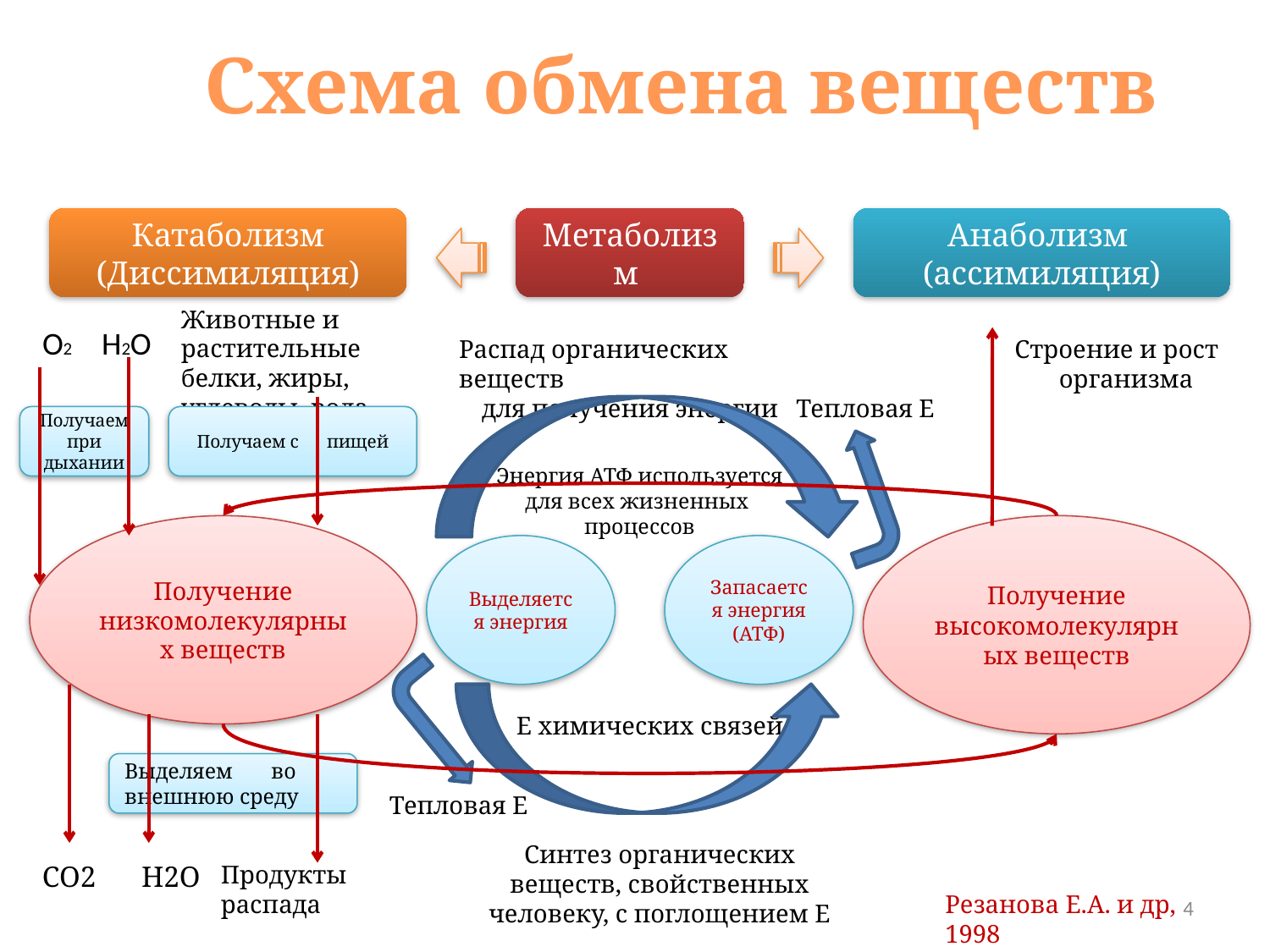

Схема обмена веществ
Катаболизм
(Диссимиляция)
Метаболизм
Анаболизм
(ассимиляция)

Животные и растительные белки, жиры, углеводы, вода
О2
Н2О
Распад органических веществ
для получения энергии
Строение и рост
организма
Тепловая Е

Получаем при дыхании
Получаем с      пищей
Энергия АТФ используется
для всех жизненных
процессов

Получение низкомолекулярных веществ
Получение высокомолекулярных веществ
Выделяется энергия
Запасается энергия
(АТФ)

Е химических связей
Выделяем       во внешнюю среду
Тепловая Е
Синтез органических веществ, свойственных человеку, с поглощением Е
СО2
Н2О
Продукты распада
4
Резанова Е.А. и др, 1998